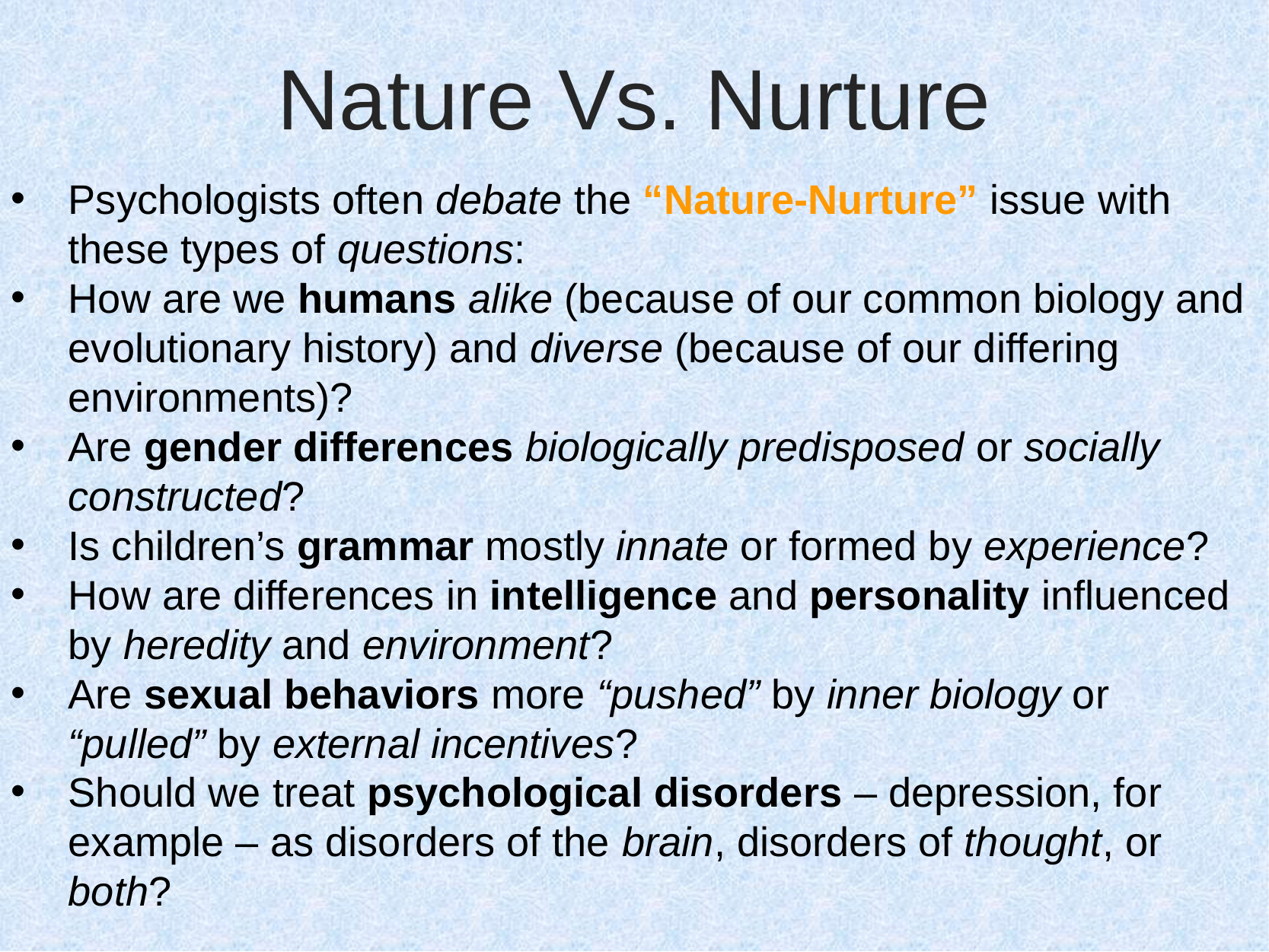

# Nature Vs. Nurture
Psychologists often debate the “Nature-Nurture” issue with these types of questions:
How are we humans alike (because of our common biology and evolutionary history) and diverse (because of our differing environments)?
Are gender differences biologically predisposed or socially constructed?
Is children’s grammar mostly innate or formed by experience?
How are differences in intelligence and personality influenced by heredity and environment?
Are sexual behaviors more “pushed” by inner biology or “pulled” by external incentives?
Should we treat psychological disorders – depression, for example – as disorders of the brain, disorders of thought, or both?